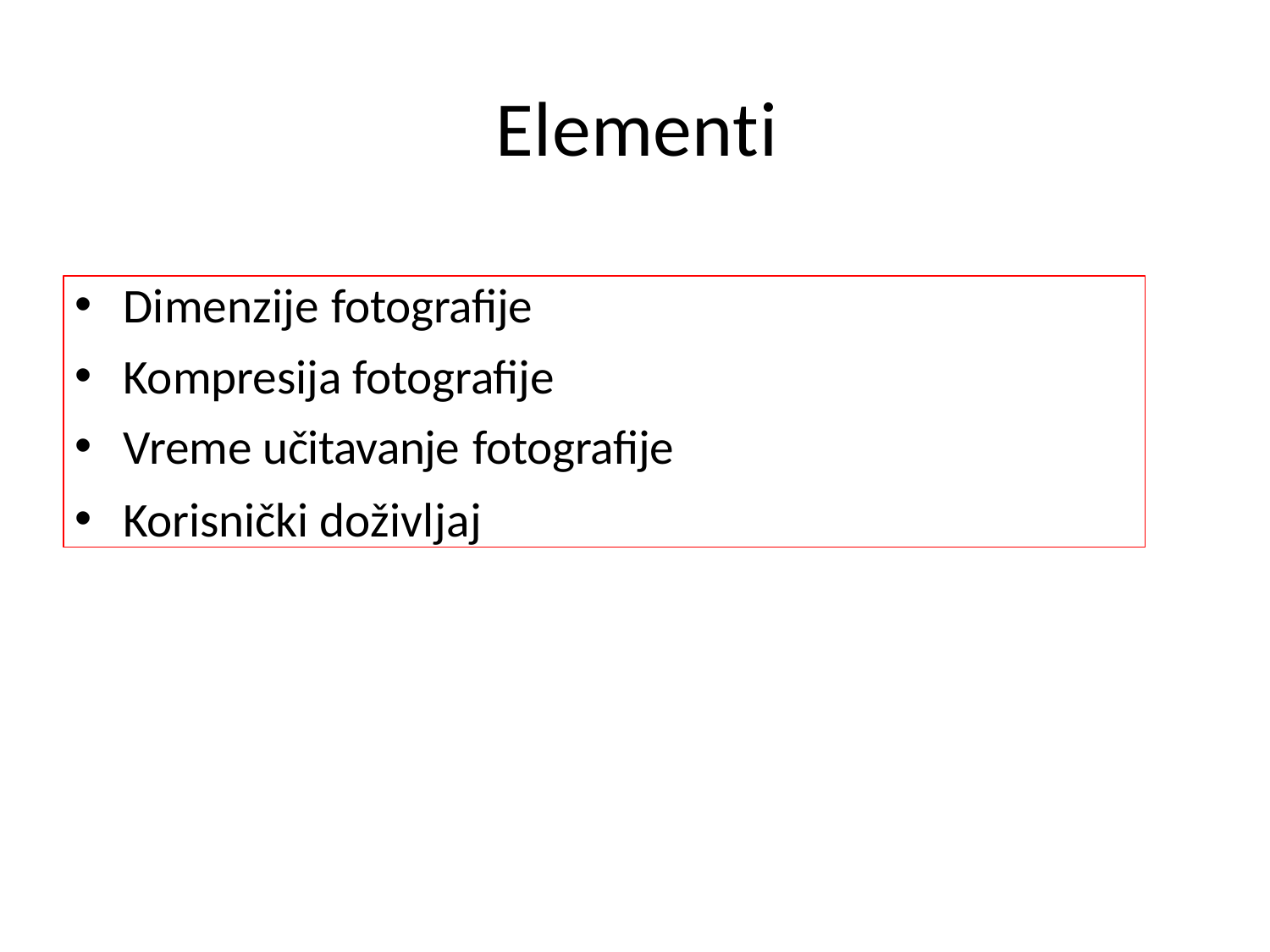

# Elementi
Dimenzije fotografije
Kompresija fotografije
Vreme učitavanje fotografije
Korisnički doživljaj